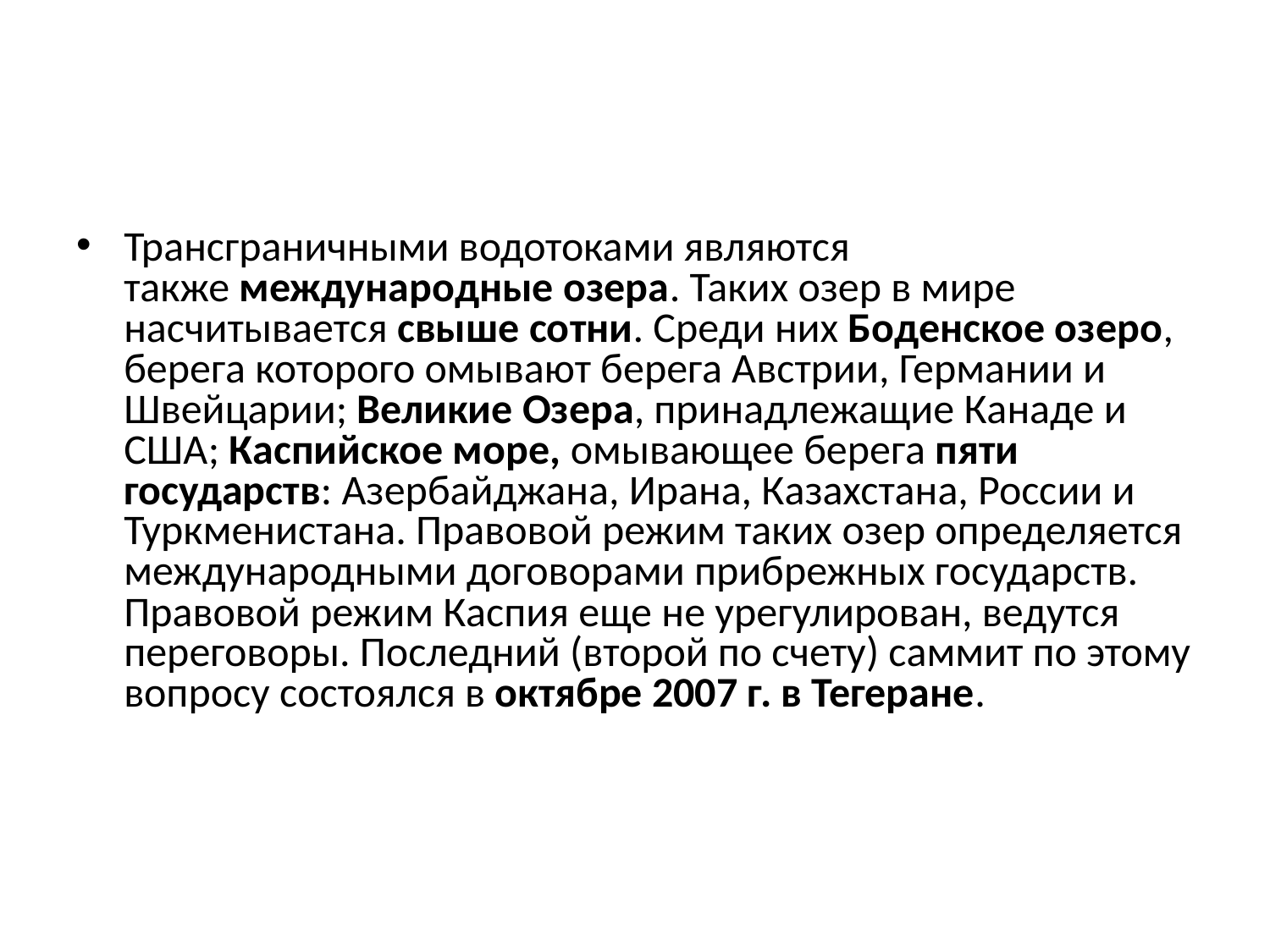

#
Трансграничными водотоками являются также международные озера. Таких озер в мире насчитывается свыше сотни. Среди них Боденское озеро, берега которого омывают берега Австрии, Германии и Швейцарии; Великие Озера, принадлежащие Канаде и США; Каспийское море, омывающее берега пяти государств: Азербайджана, Ирана, Казахстана, России и Туркменистана. Правовой режим таких озер определяется международными договорами прибрежных государств. Правовой режим Каспия еще не урегулирован, ведутся переговоры. Последний (второй по счету) саммит по этому вопросу состоялся в октябре 2007 г. в Тегеране.